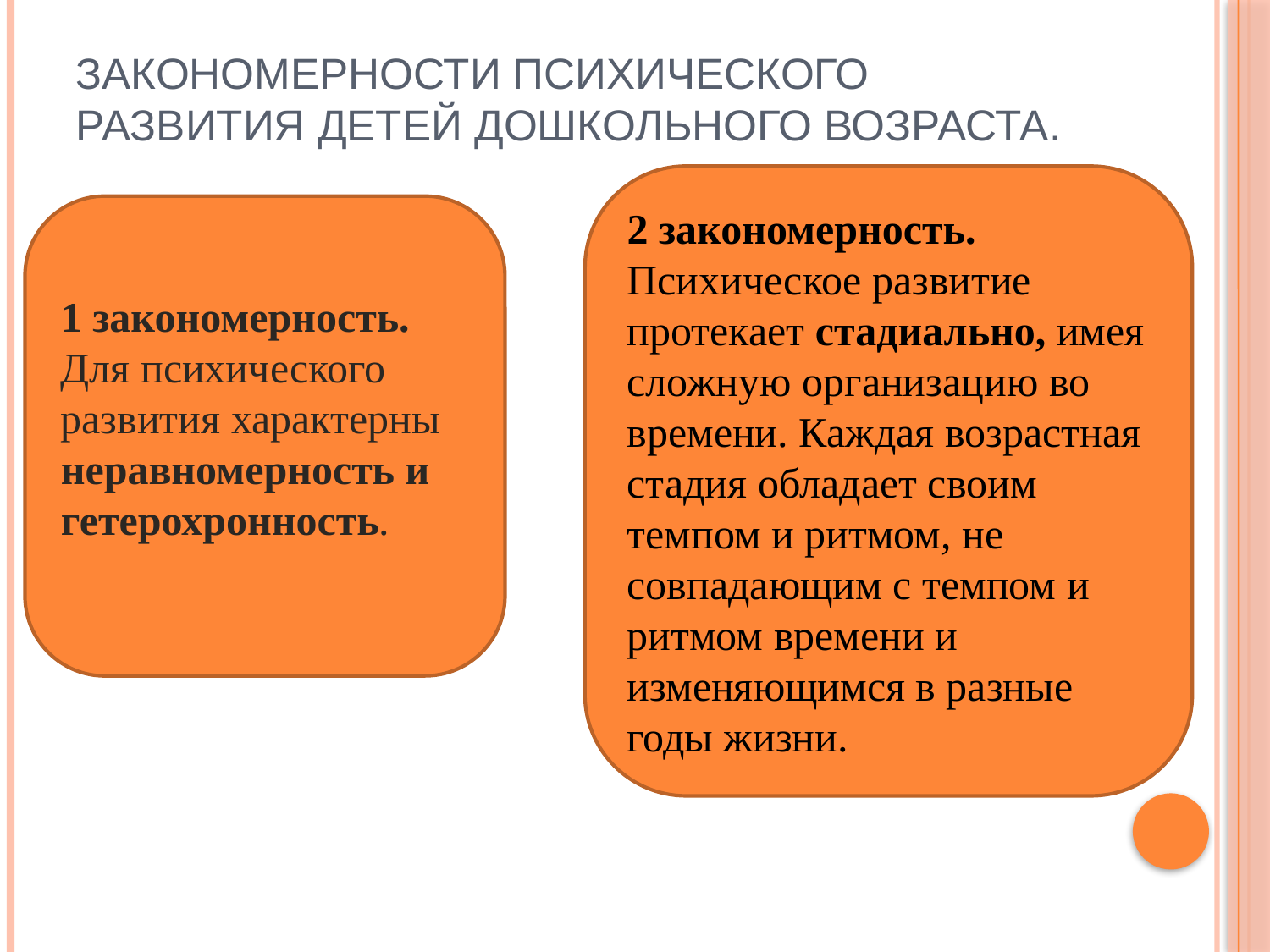

# Закономерности психического развития детей дошкольного возраста.

2 закономерность.
Психическое развитие протекает стадиально, имея сложную организацию во времени. Каждая возрастная стадия обладает своим темпом и ритмом, не совпадающим с темпом и ритмом времени и изменяющимся в разные годы жизни.
1 закономерность.
Для психического развития характерны неравномерность и гетерохронность.